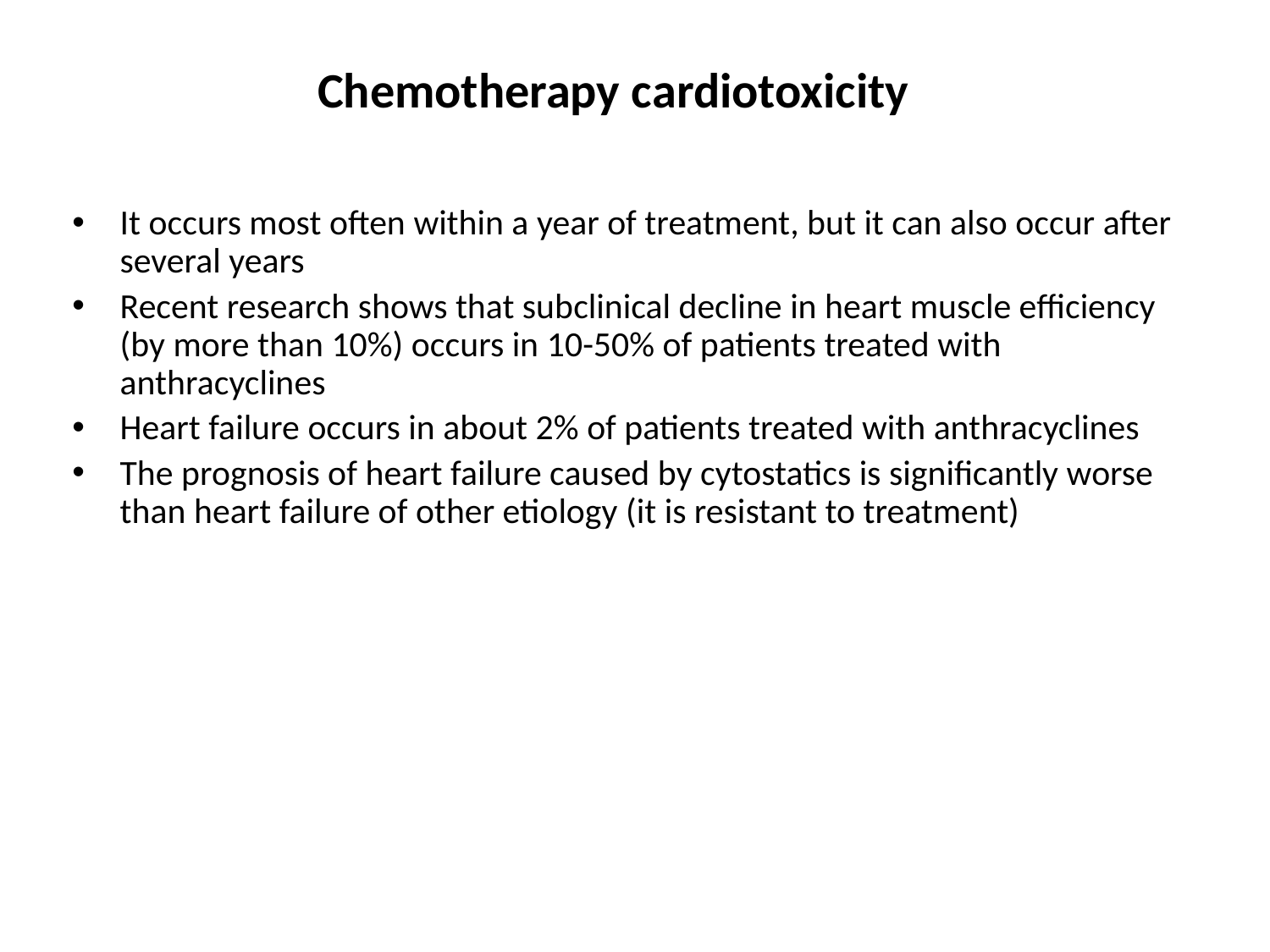

# Chemotherapy cardiotoxicity
It occurs most often within a year of treatment, but it can also occur after several years
Recent research shows that subclinical decline in heart muscle efficiency (by more than 10%) occurs in 10-50% of patients treated with anthracyclines
Heart failure occurs in about 2% of patients treated with anthracyclines
The prognosis of heart failure caused by cytostatics is significantly worse than heart failure of other etiology (it is resistant to treatment)